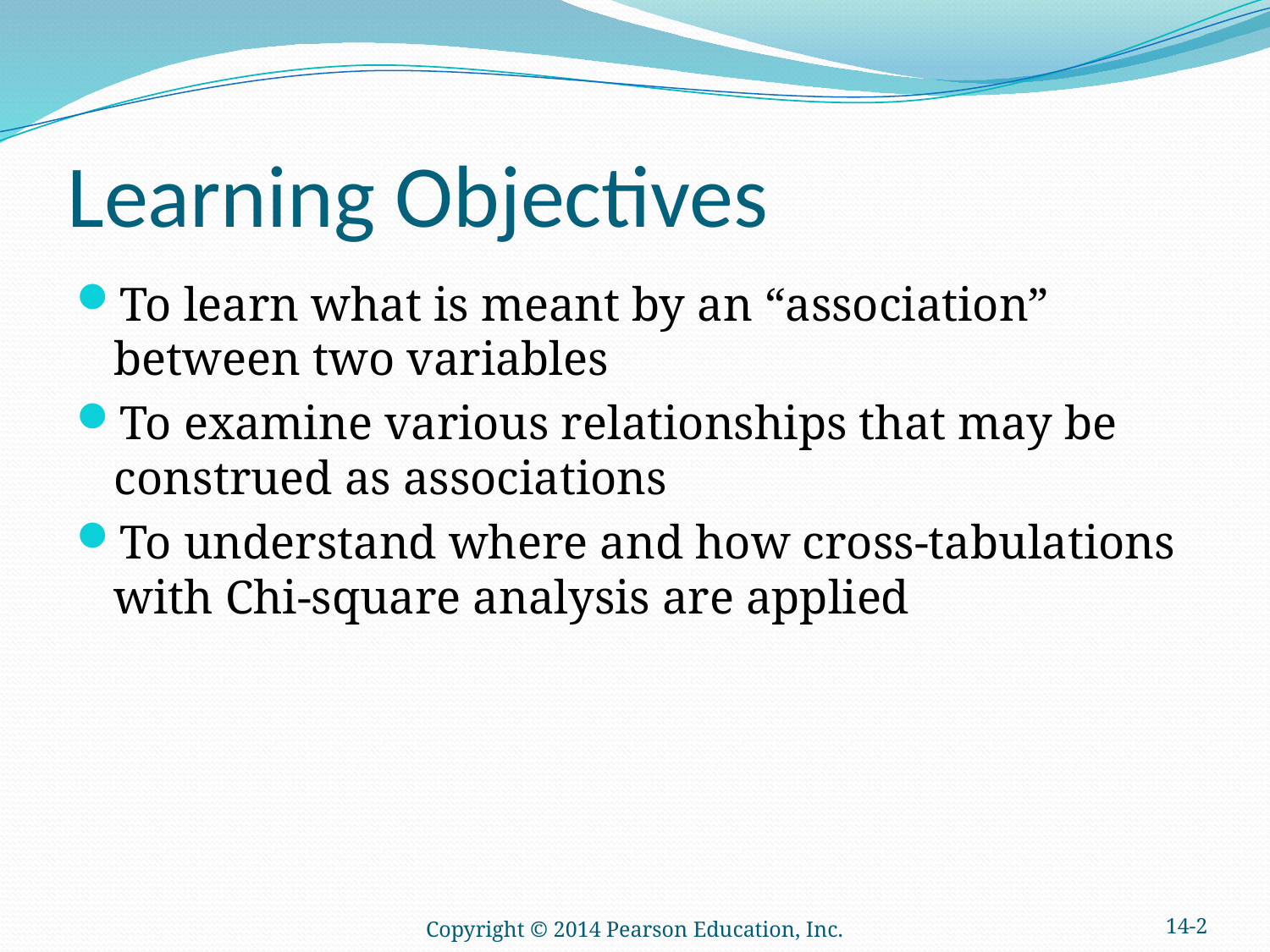

# Learning Objectives
To learn what is meant by an “association” between two variables
To examine various relationships that may be construed as associations
To understand where and how cross-tabulations with Chi-square analysis are applied